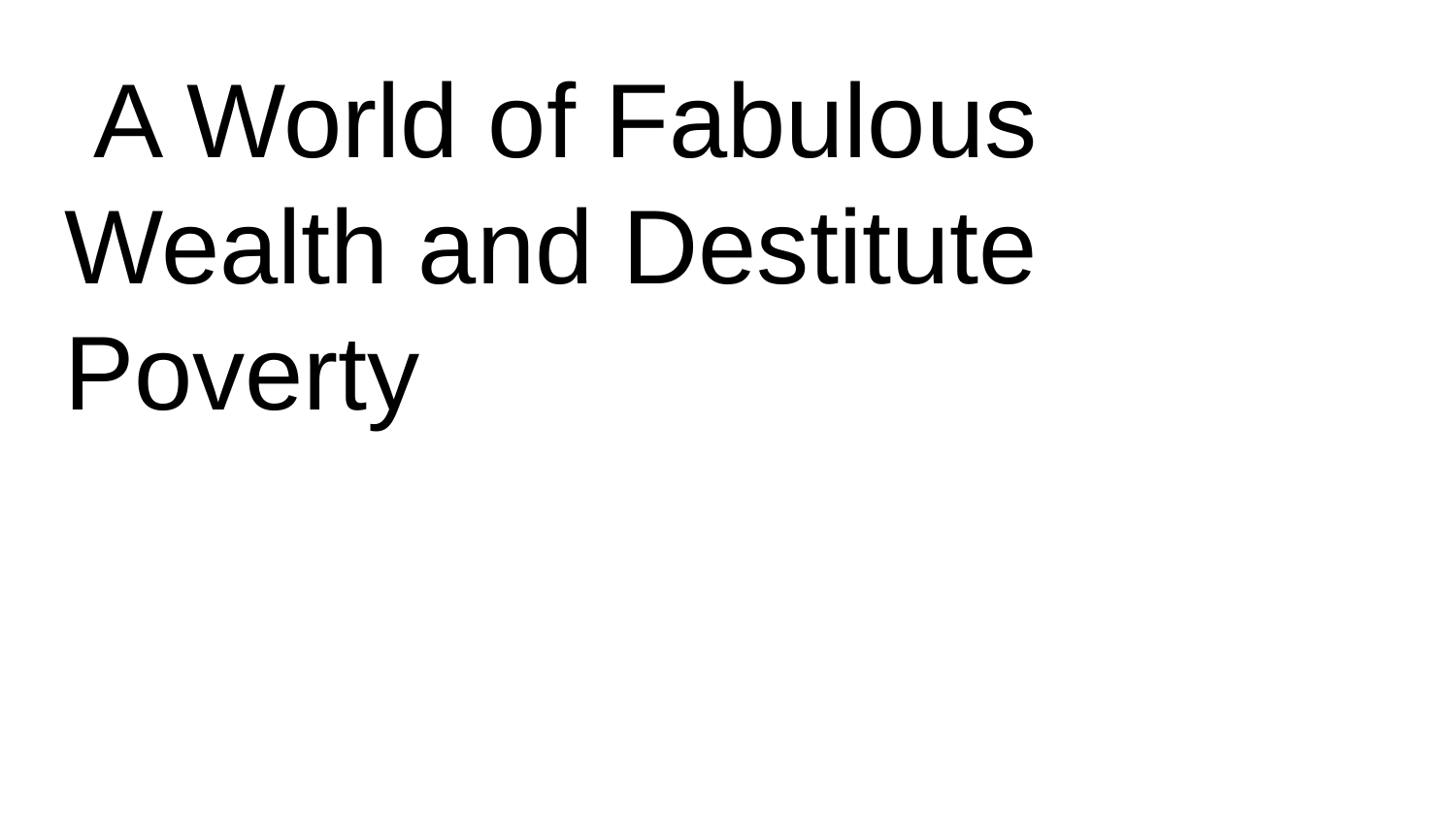

# A World of Fabulous Wealth and Destitute Poverty